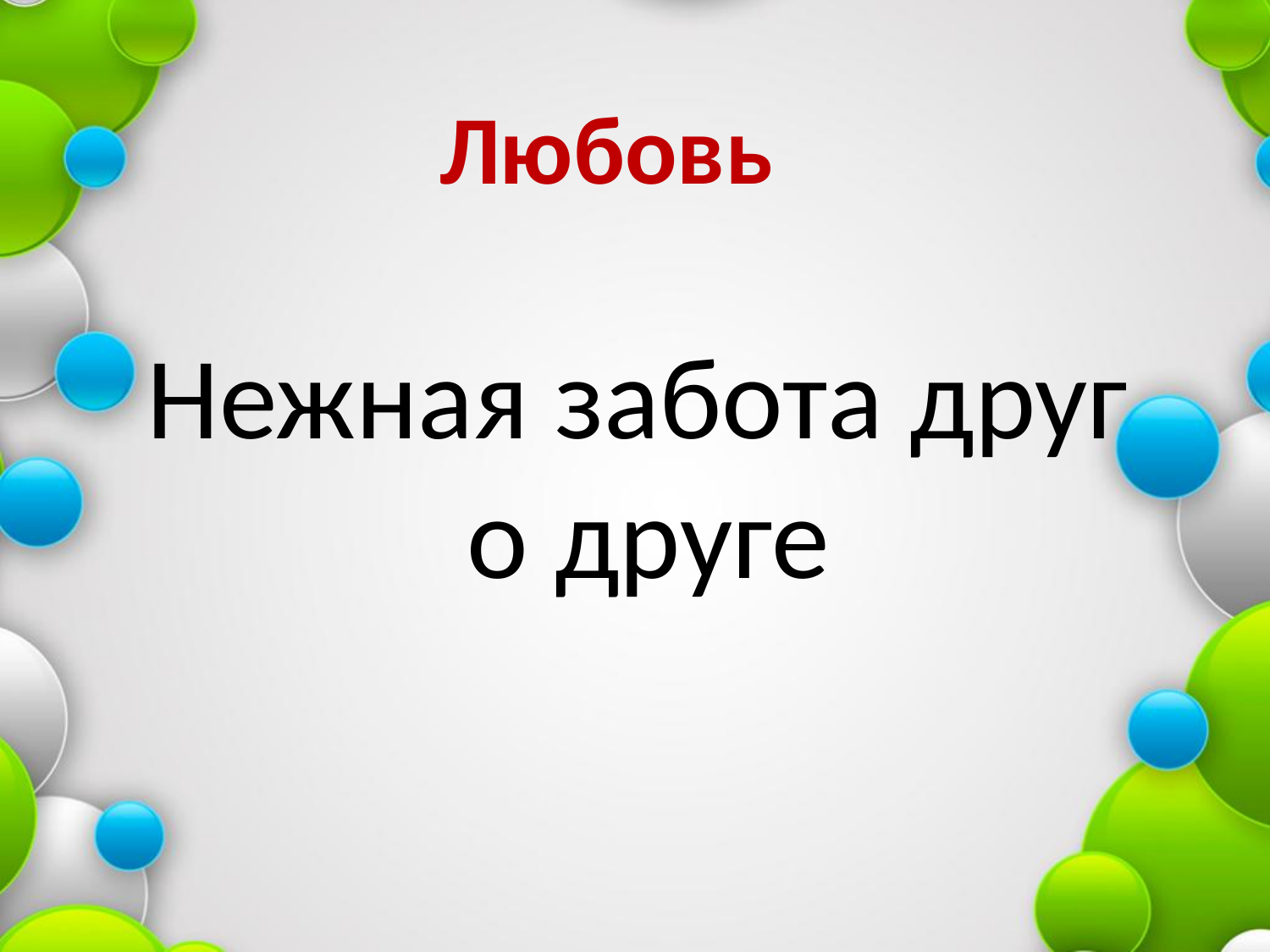

# Любовь
Нежная забота друг о друге